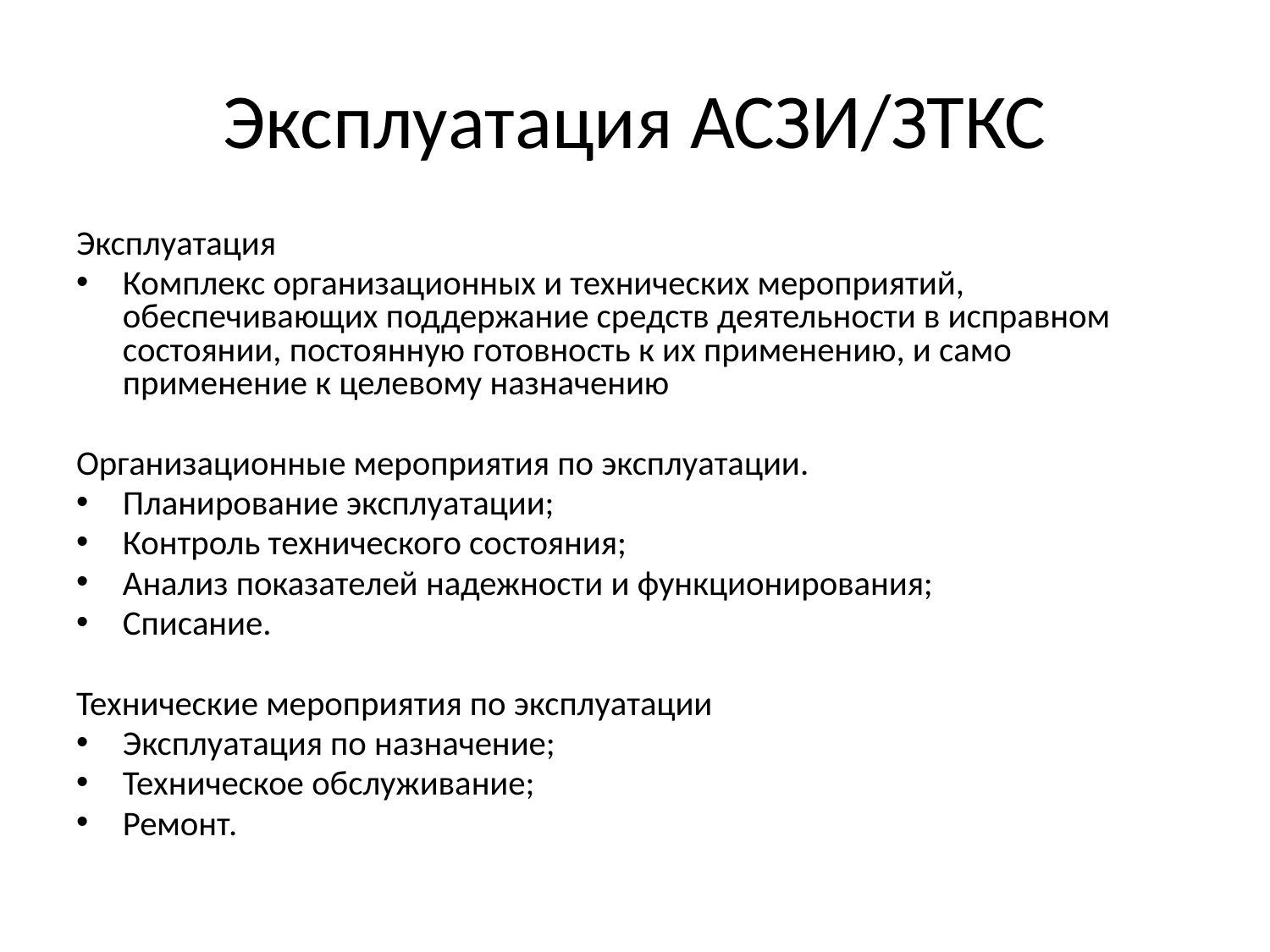

# Эксплуатация АСЗИ/ЗТКС
Эксплуатация
Комплекс организационных и технических мероприятий, обеспечивающих поддержание средств деятельности в исправном состоянии, постоянную готовность к их применению, и само применение к целевому назначению

Организационные мероприятия по эксплуатации.
Планирование эксплуатации;
Контроль технического состояния;
Анализ показателей надежности и функционирования;
Списание.

Технические мероприятия по эксплуатации
Эксплуатация по назначение;
Техническое обслуживание;
Ремонт.